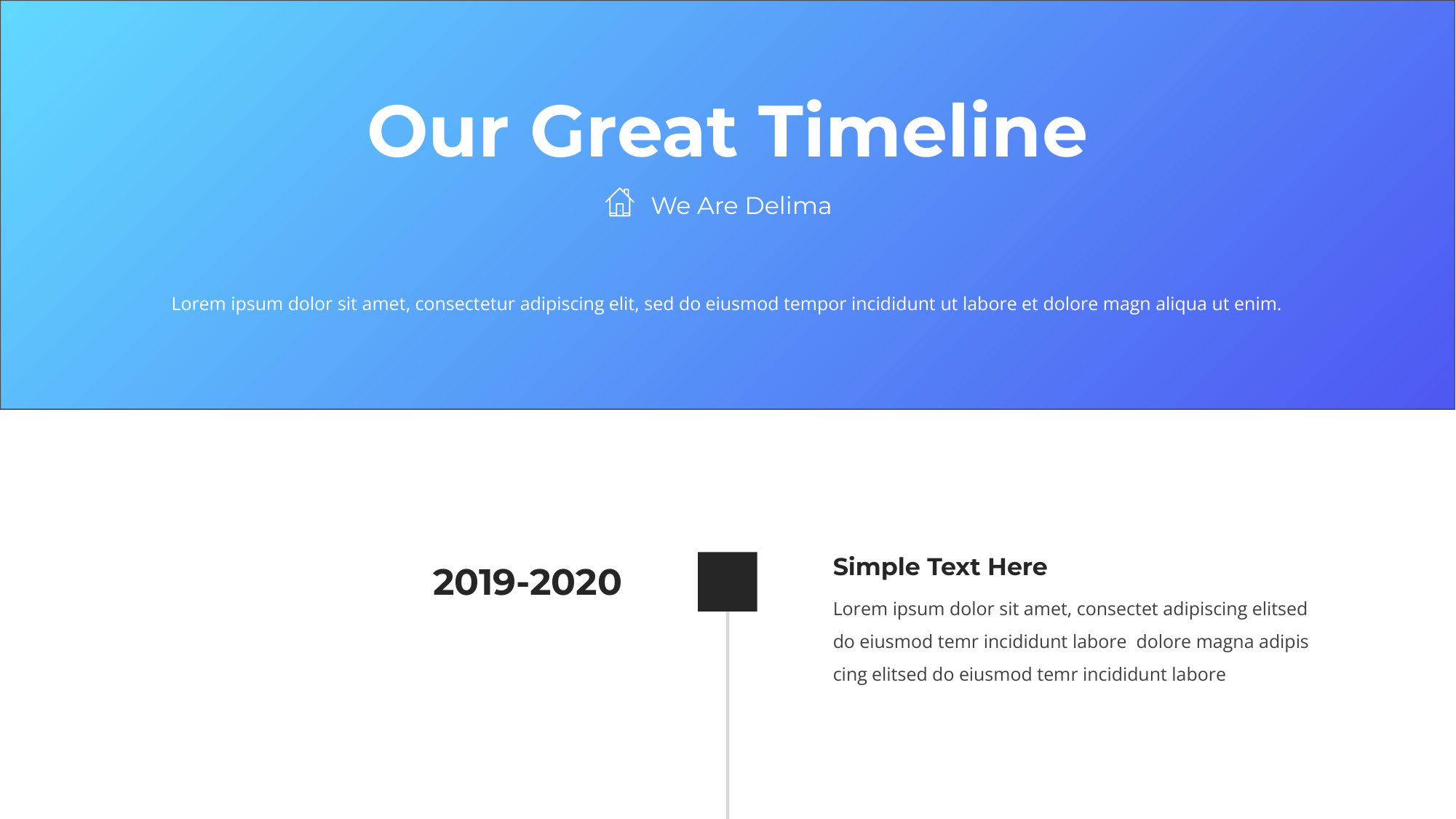

Our Great Timeline
We Are Delima

Lorem ipsum dolor sit amet, consectetur adipiscing elit, sed do eiusmod tempor incididunt ut labore et dolore magn aliqua ut enim.
2019-2020
Simple Text Here
Lorem ipsum dolor sit amet, consectet adipiscing elitsed do eiusmod temr incididunt labore  dolore magna adipis cing elitsed do eiusmod temr incididunt labore